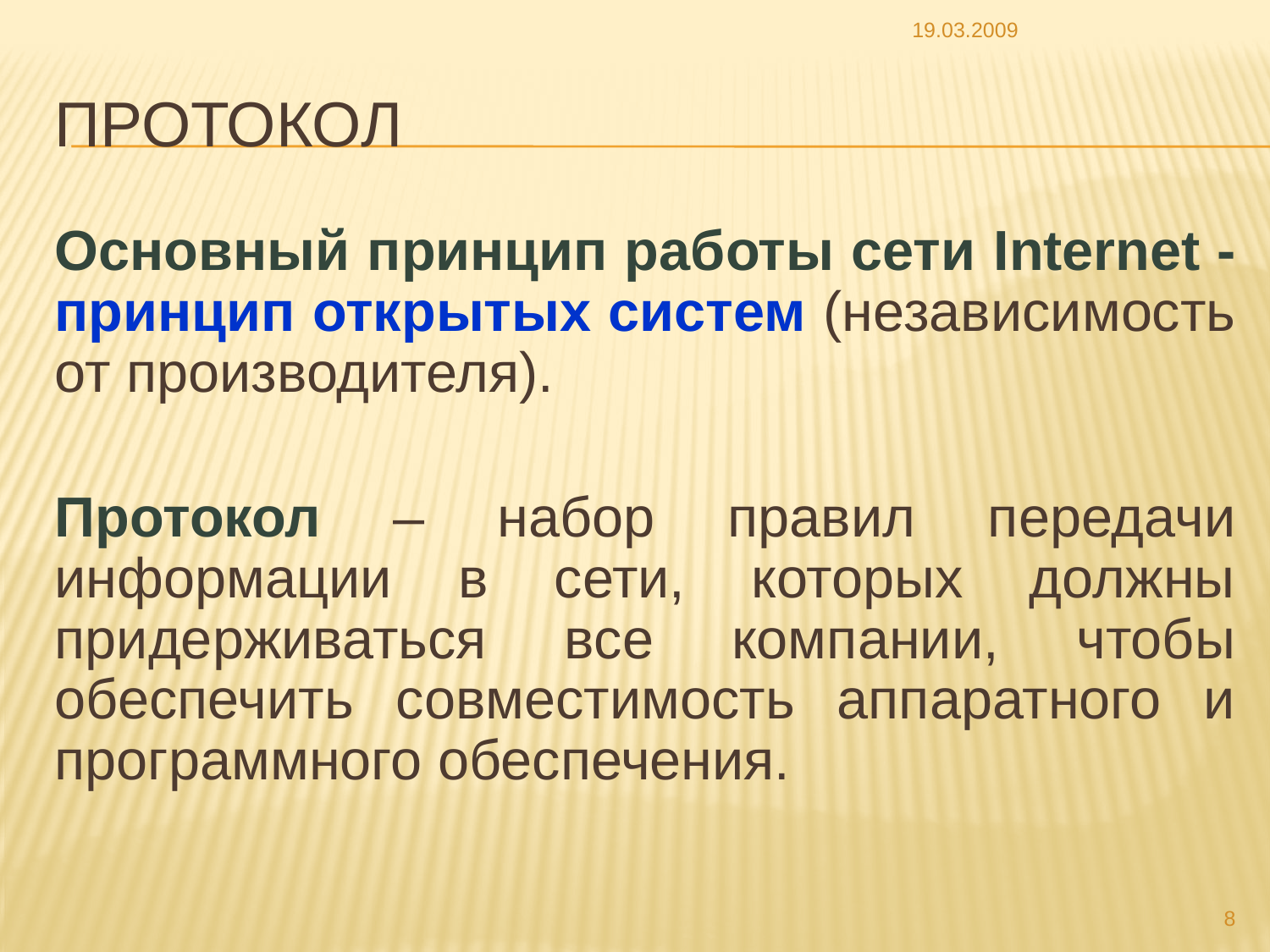

19.03.2009
# Протокол
Основный принцип работы сети Internet - принцип открытых систем (независимость от производителя).

Протокол – набор правил передачи информации в сети, которых должны придерживаться все компании, чтобы обеспечить совместимость аппаратного и программного обеспечения.

8